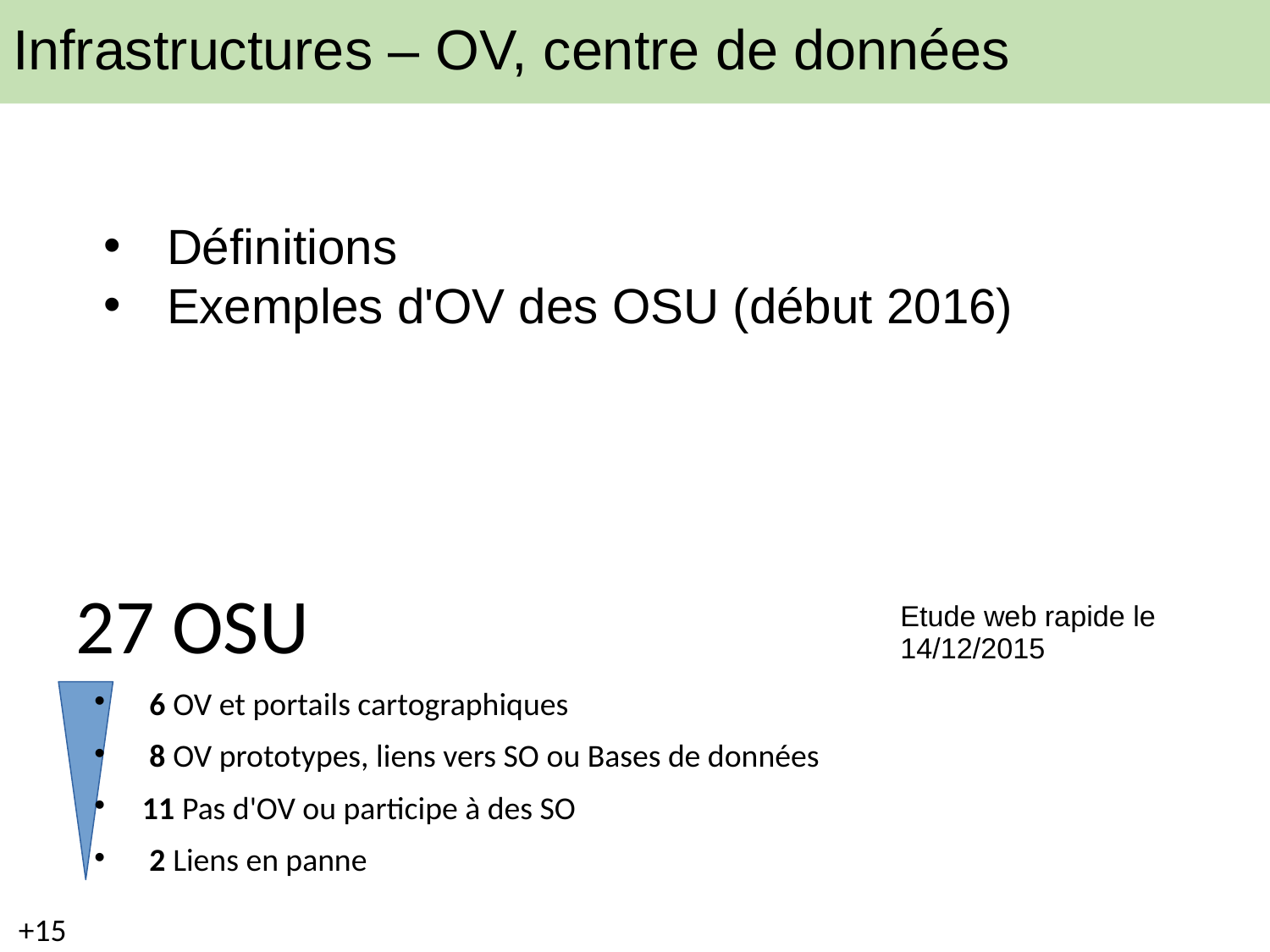

# Infrastructures – OV, centre de données
Définitions
Exemples d'OV des OSU (début 2016)
27 OSU
Etude web rapide le 14/12/2015

  6 OV et portails cartographiques
  8 OV prototypes, liens vers SO ou Bases de données
 11 Pas d'OV ou participe à des SO
  2 Liens en panne

+15